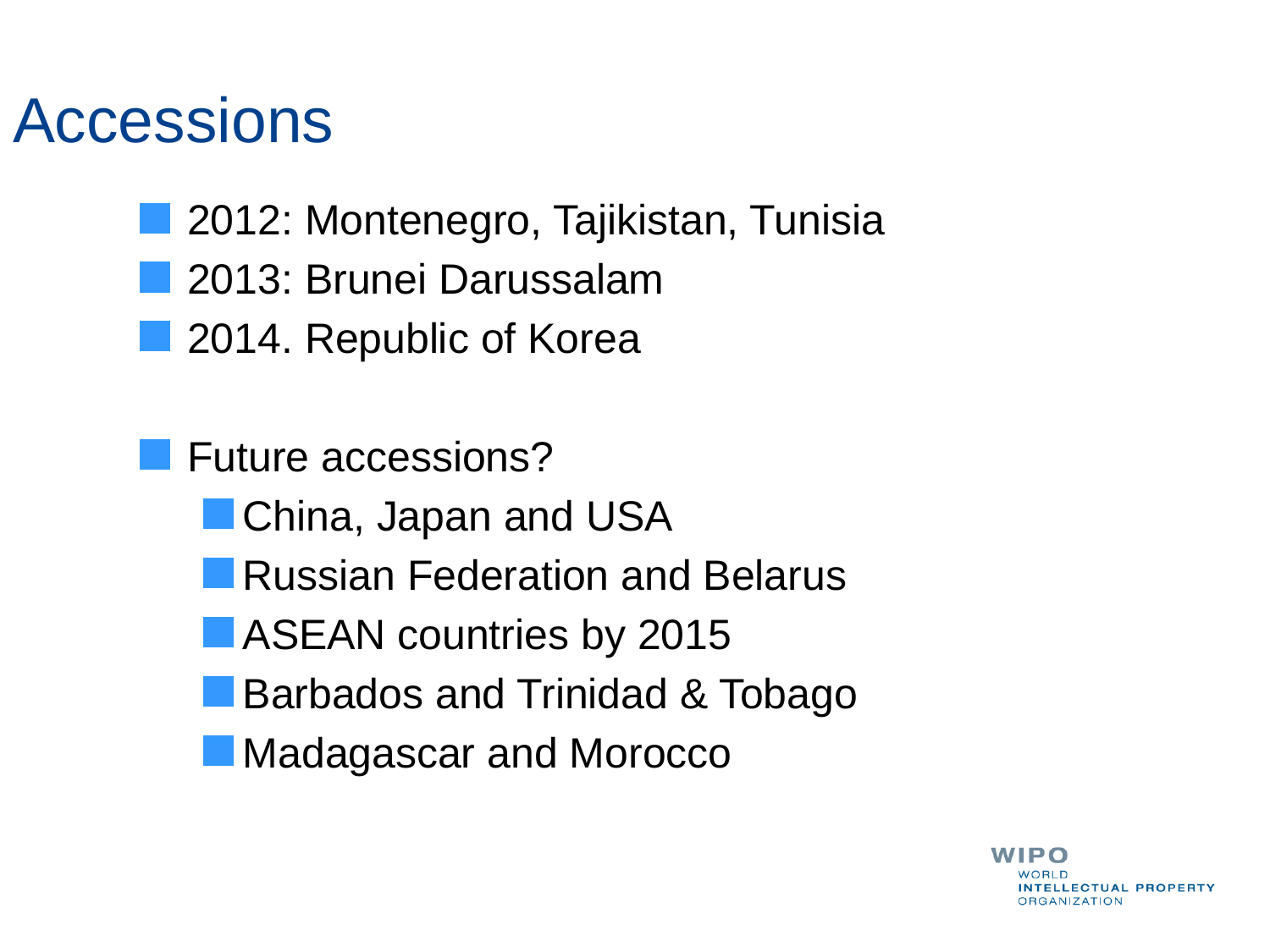

Accessions
2012: Montenegro, Tajikistan, Tunisia
2013: Brunei Darussalam
2014. Republic of Korea

Future accessions?
China, Japan and USA
Russian Federation and Belarus
ASEAN countries by 2015
Barbados and Trinidad & Tobago
Madagascar and Morocco